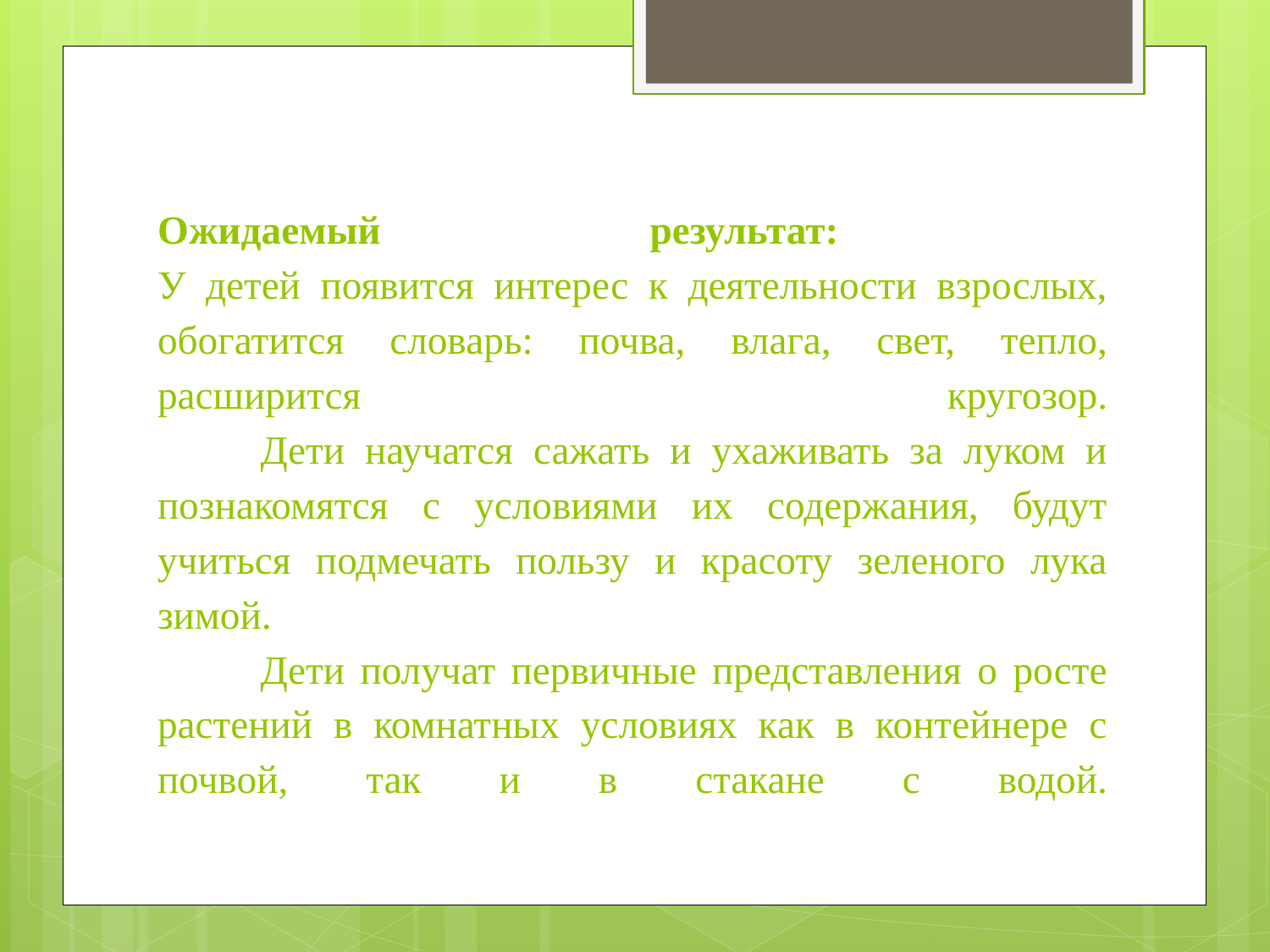

# Ожидаемый результат: У детей появится интерес к деятельности взрослых, обогатится словарь: почва, влага, свет, тепло, расширится кругозор. Дети научатся сажать и ухаживать за луком и познакомятся с условиями их содержания, будут учиться подмечать пользу и красоту зеленого лука зимой. Дети получат первичные представления о росте растений в комнатных условиях как в контейнере с почвой, так и в стакане с водой.